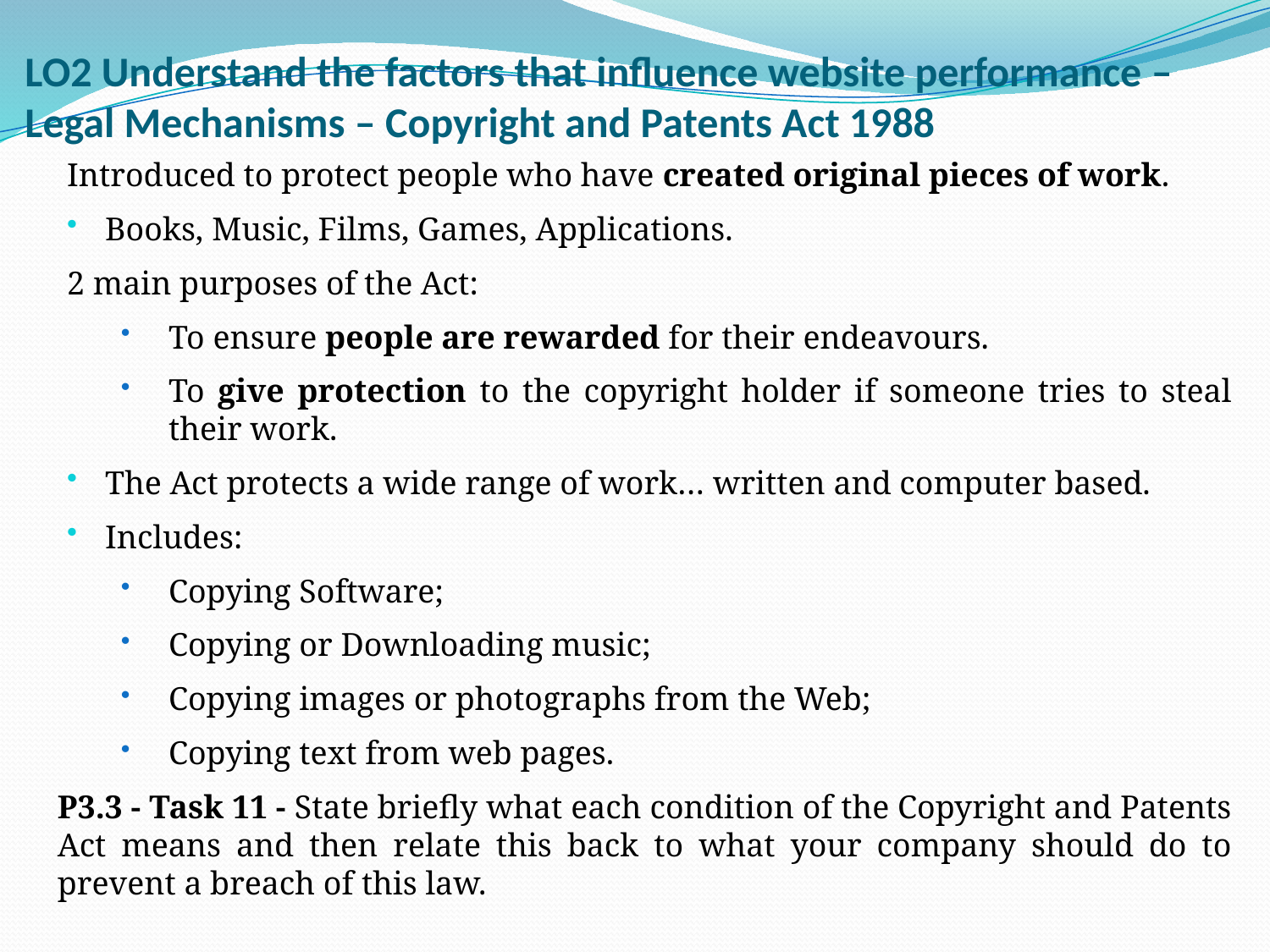

# LO2 Understand the factors that influence website performance – Legal Mechanisms – Copyright and Patents Act 1988
Introduced to protect people who have created original pieces of work.
Books, Music, Films, Games, Applications.
2 main purposes of the Act:
To ensure people are rewarded for their endeavours.
To give protection to the copyright holder if someone tries to steal their work.
The Act protects a wide range of work… written and computer based.
Includes:
Copying Software;
Copying or Downloading music;
Copying images or photographs from the Web;
Copying text from web pages.
P3.3 - Task 11 - State briefly what each condition of the Copyright and Patents Act means and then relate this back to what your company should do to prevent a breach of this law.